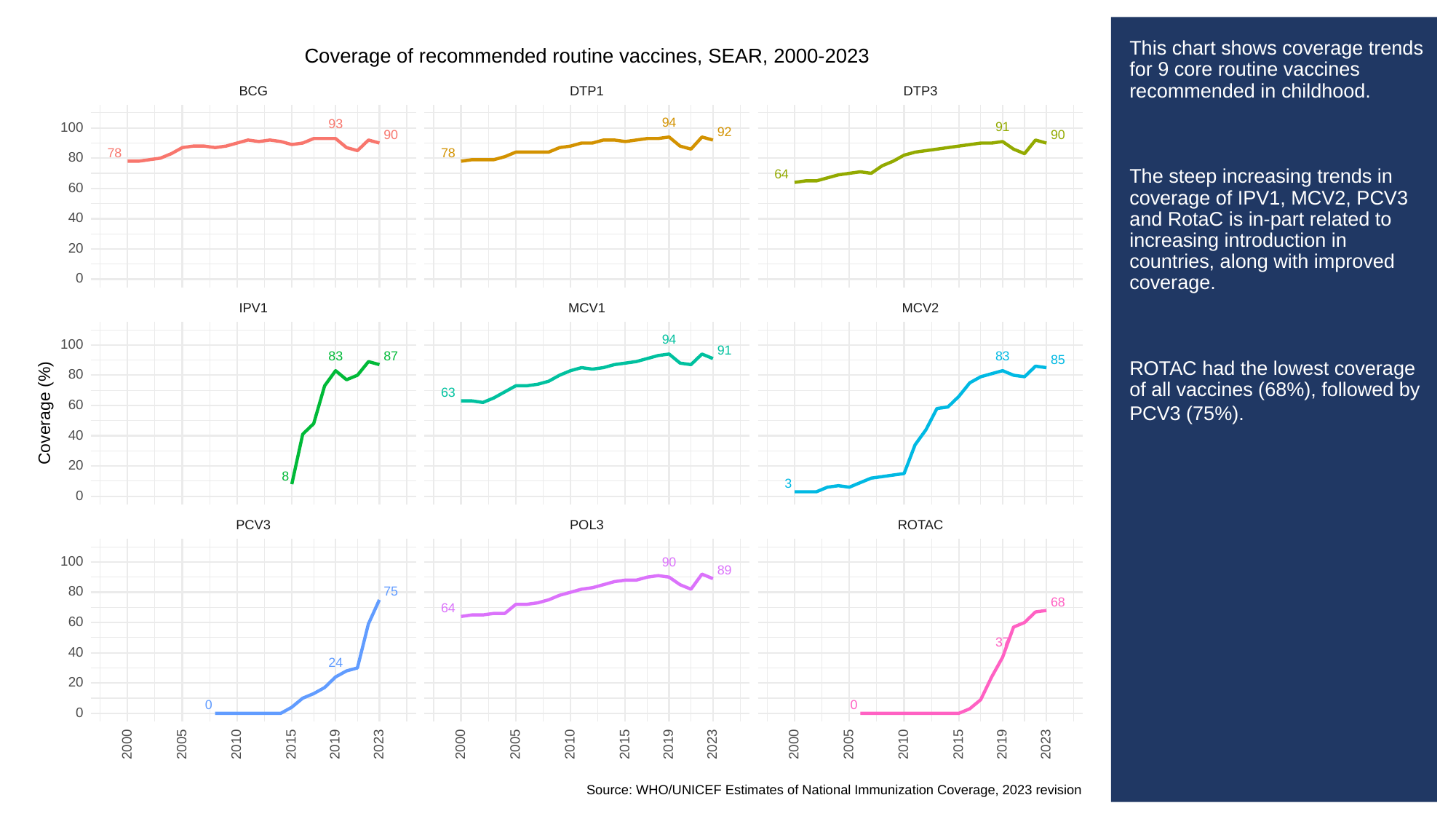

# This chart shows coverage trends for 9 core routine vaccines recommended in childhood.

The steep increasing trends in coverage of IPV1, MCV2, PCV3 and RotaC is in-part related to increasing introduction in countries, along with improved coverage.

ROTAC had the lowest coverage of all vaccines (68%), followed by
PCV3 (75%).

Coverage of recommended routine vaccines, SEAR, 2000-2023
BCG
DTP3
DTP1

94
93
91
100
92

90
90

78
78
80

64

60

40

20

0

MCV1
MCV2
IPV1

94
100

91
83
83
87

85

80

63

60
Coverage (%)

40

20

8
3

0

POL3
PCV3
ROTAC

100
90

89

80
75

68

64

60

37
40

24

20

0
0
0

2023
2023
2023
2000
2005
2010
2015
2019
2000
2005
2010
2015
2019
2000
2005
2010
2015
2019
Source: WHO/UNICEF Estimates of National Immunization Coverage, 2023 revision